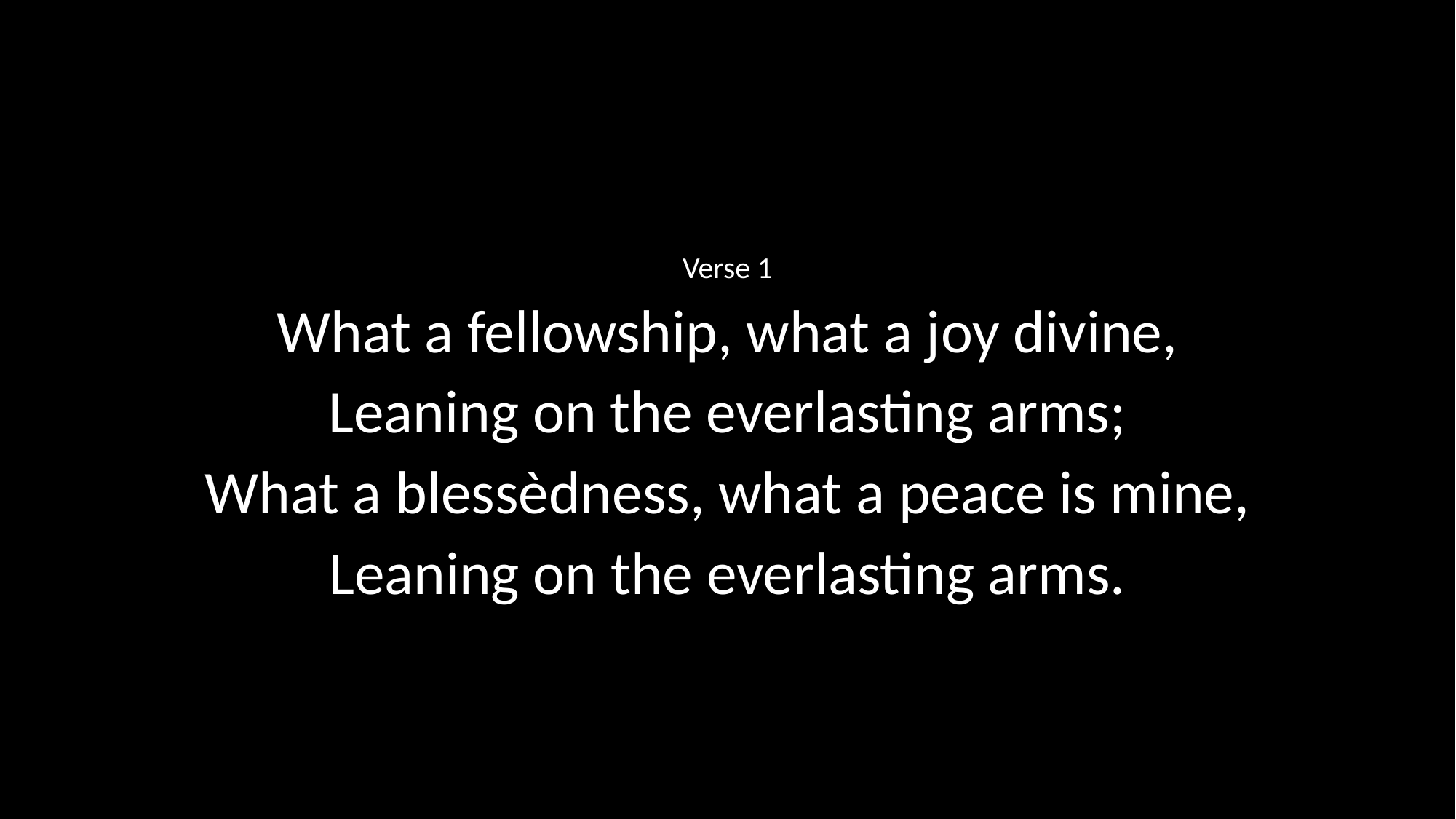

Verse 1
What a fellowship, what a joy divine,
Leaning on the everlasting arms;
What a blessèdness, what a peace is mine,
Leaning on the everlasting arms.